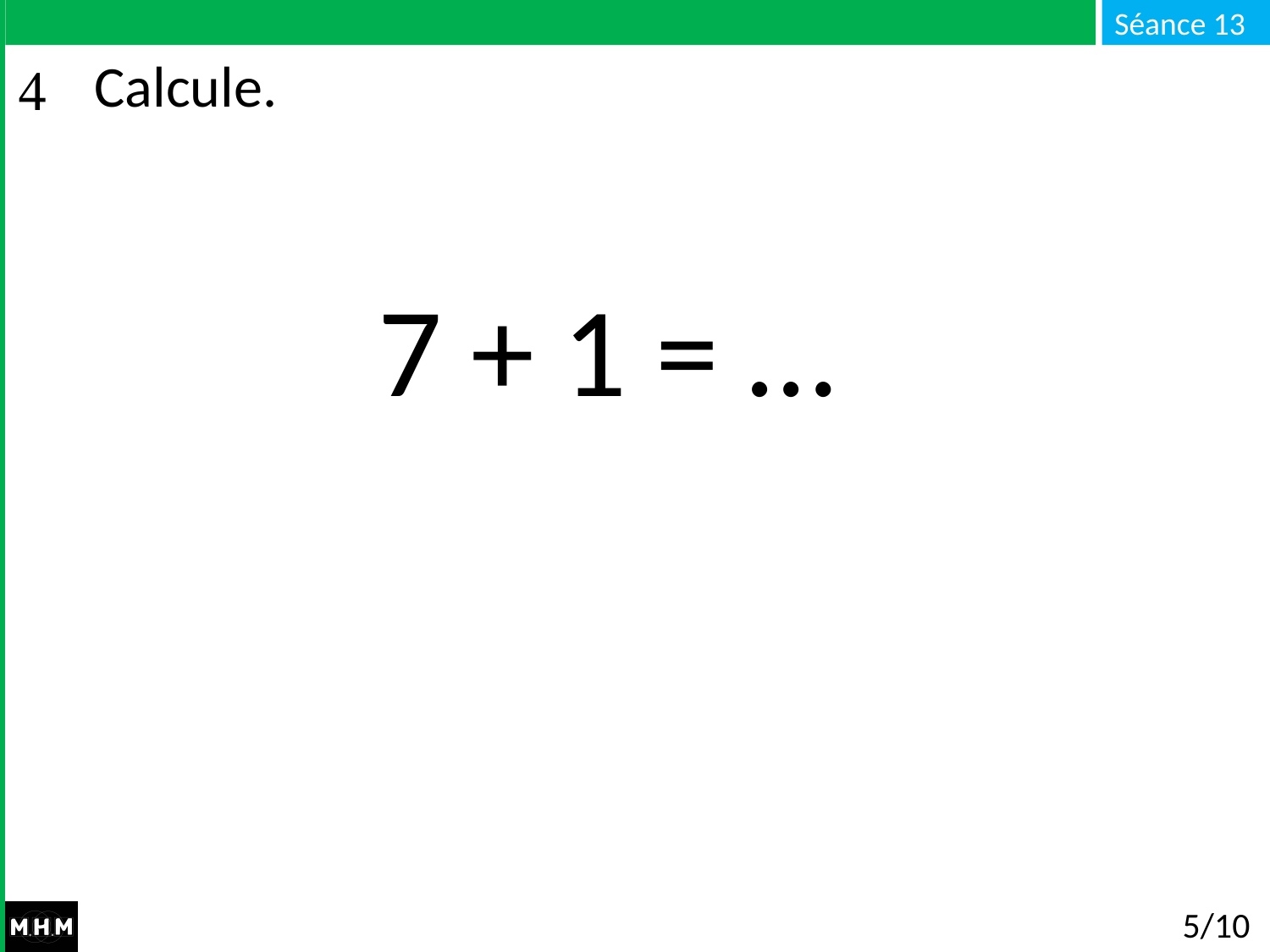

# Calcule.
7 + 1 = …
5/10